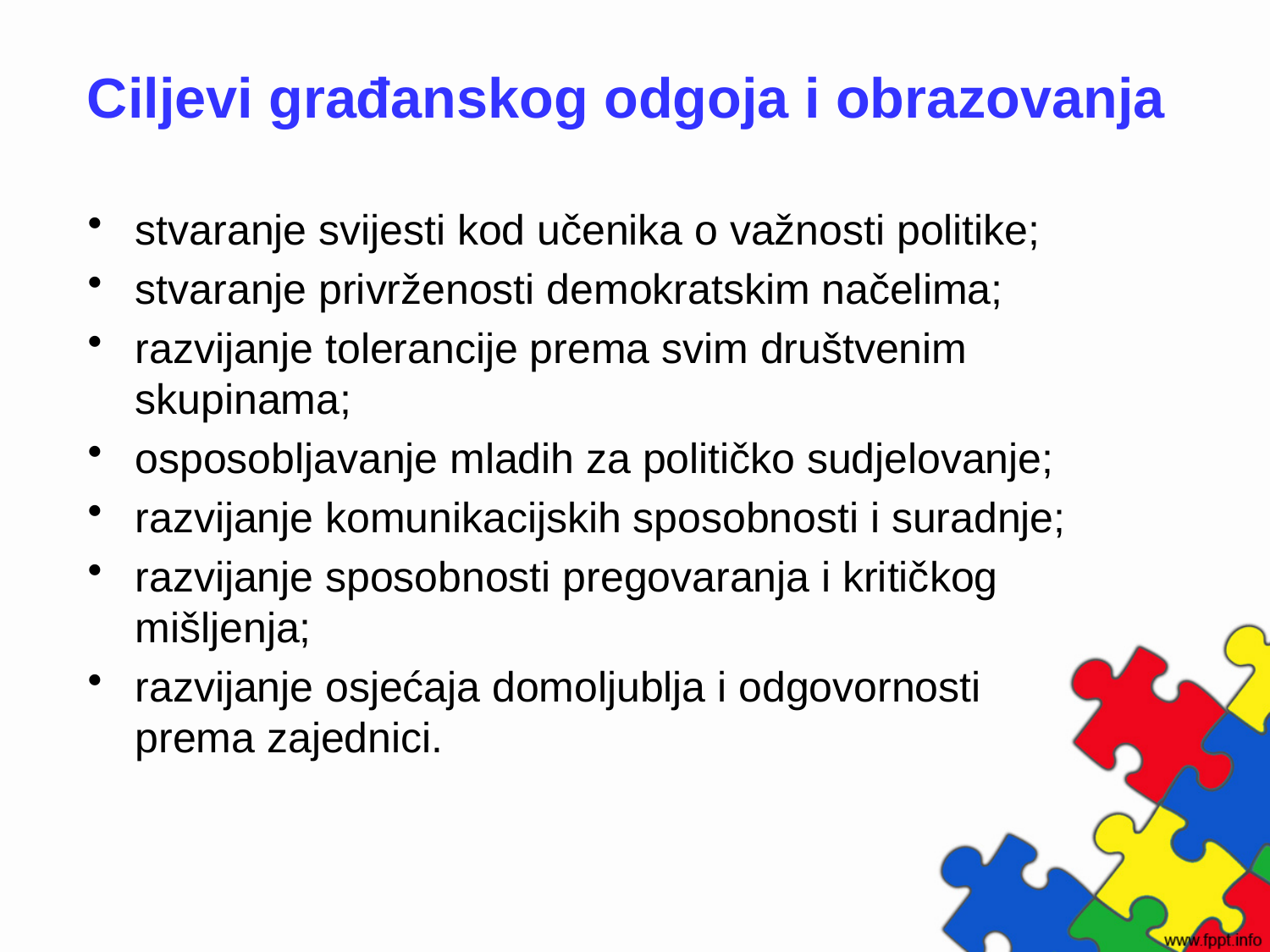

# Ciljevi građanskog odgoja i obrazovanja
stvaranje svijesti kod učenika o važnosti politike;
stvaranje privrženosti demokratskim načelima;
razvijanje tolerancije prema svim društvenim skupinama;
osposobljavanje mladih za političko sudjelovanje;
razvijanje komunikacijskih sposobnosti i suradnje;
razvijanje sposobnosti pregovaranja i kritičkog mišljenja;
razvijanje osjećaja domoljublja i odgovornosti prema zajednici.